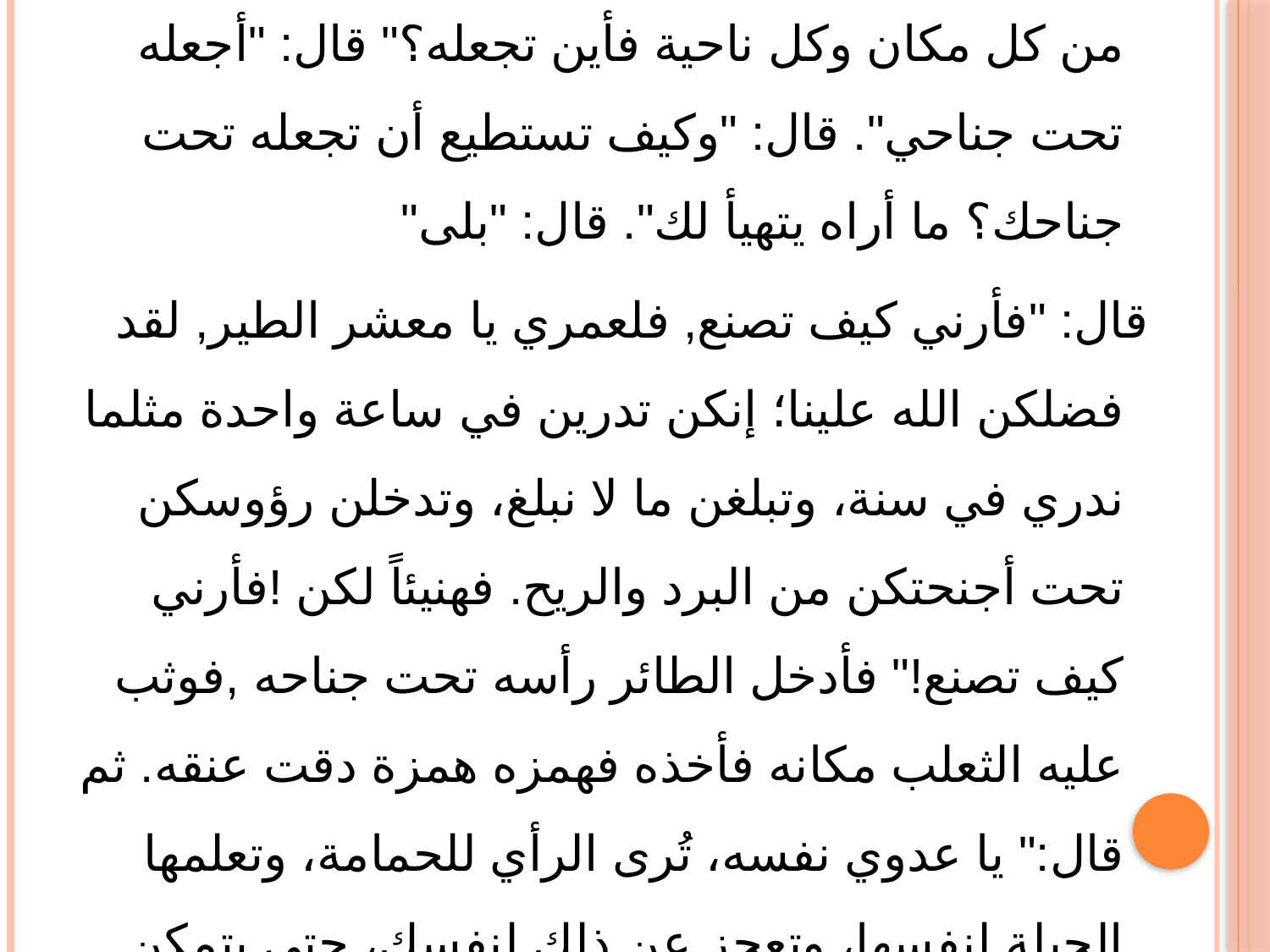

قال: "أجعله عن يميني أو خلفي". قال:" فإذا أتتك الريح من كل مكان وكل ناحية فأين تجعله؟" قال: "أجعله تحت جناحي". قال: "وكيف تستطيع أن تجعله تحت جناحك؟ ما أراه يتهيأ لك". قال: "بلى"
 قال: "فأرني كيف تصنع, فلعمري يا معشر الطير, لقد فضلكن الله علينا؛ إنكن تدرين في ساعة واحدة مثلما ندري في سنة، وتبلغن ما لا نبلغ، وتدخلن رؤوسكن تحت أجنحتكن من البرد والريح. فهنيئاً لكن !فأرني كيف تصنع!" فأدخل الطائر رأسه تحت جناحه ,فوثب عليه الثعلب مكانه فأخذه فهمزه همزة دقت عنقه. ثم قال:" يا عدوي نفسه، تُرى الرأي للحمامة، وتعلمها الحيلة لنفسها، وتعجز عن ذلك لنفسك، حتى يتمكن منك عدوك، ثم أجهز عليه فأكله.